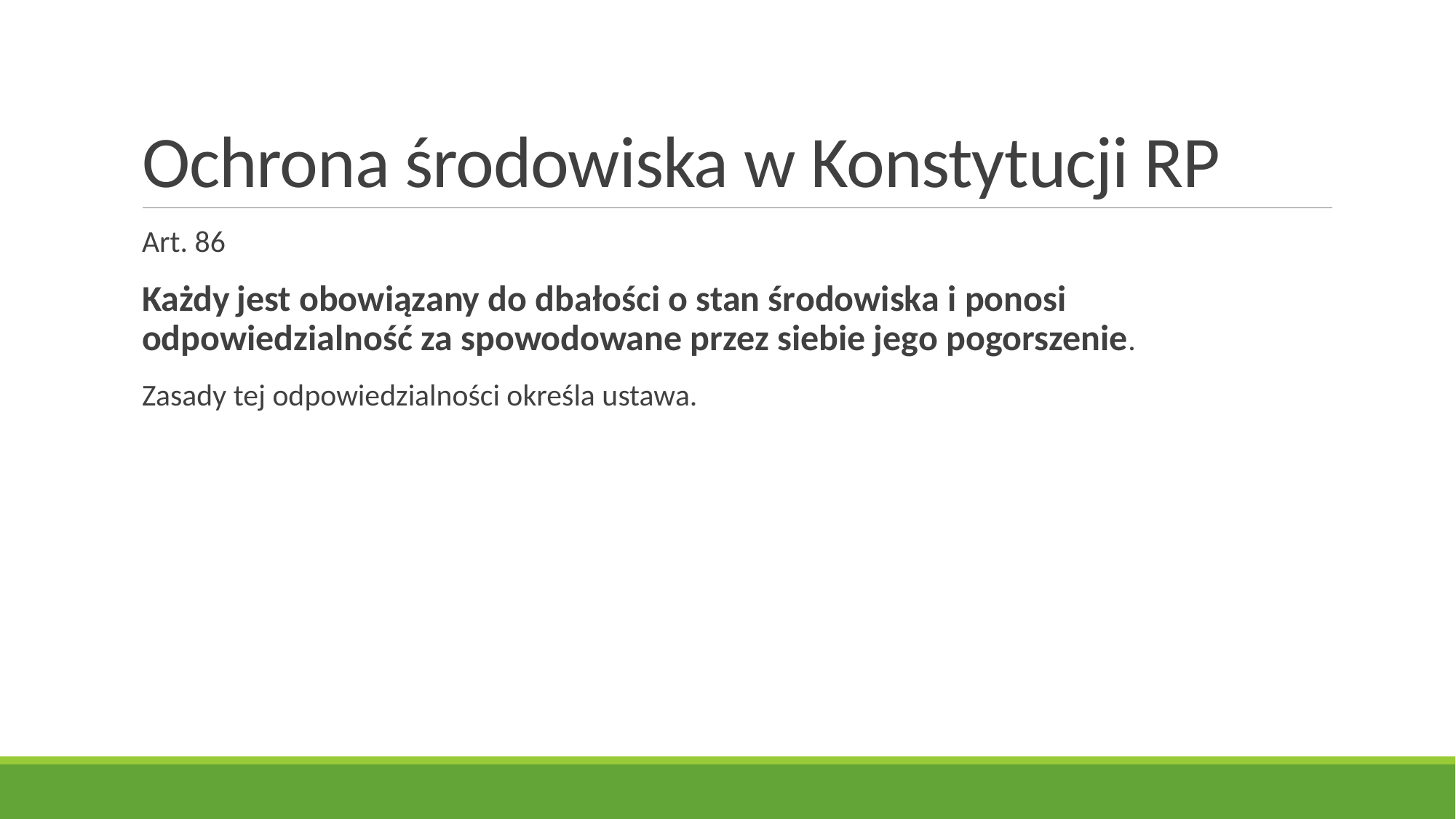

# Ochrona środowiska w Konstytucji RP
Art. 86
Każdy jest obowiązany do dbałości o stan środowiska i ponosi odpowiedzialność za spowodowane przez siebie jego pogorszenie.
Zasady tej odpowiedzialności określa ustawa.